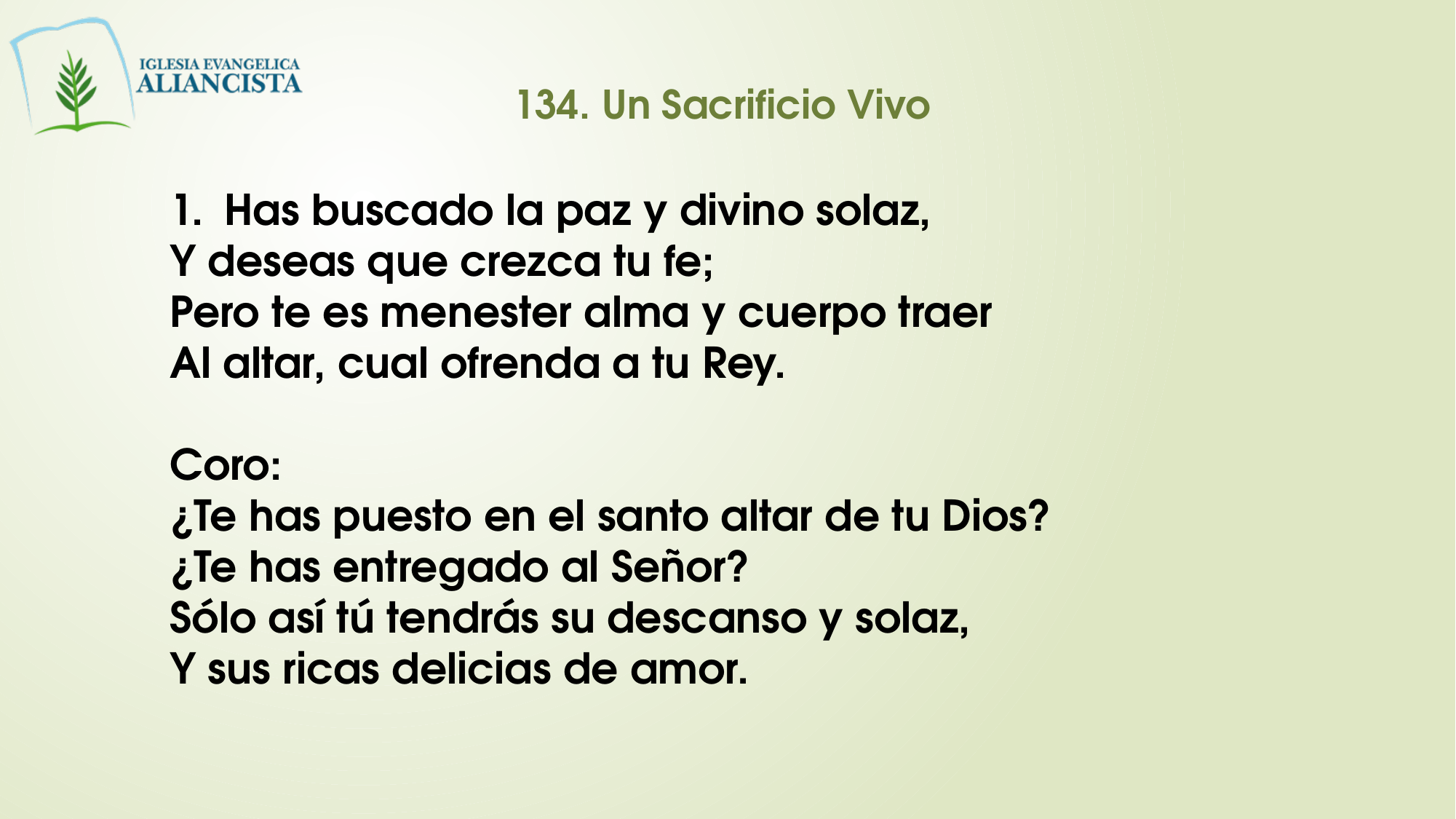

134. Un Sacrificio Vivo
Has buscado la paz y divino solaz,
Y deseas que crezca tu fe;
Pero te es menester alma y cuerpo traer
Al altar, cual ofrenda a tu Rey.

Coro:
¿Te has puesto en el santo altar de tu Dios?
¿Te has entregado al Señor?
Sólo así tú tendrás su descanso y solaz,
Y sus ricas delicias de amor.